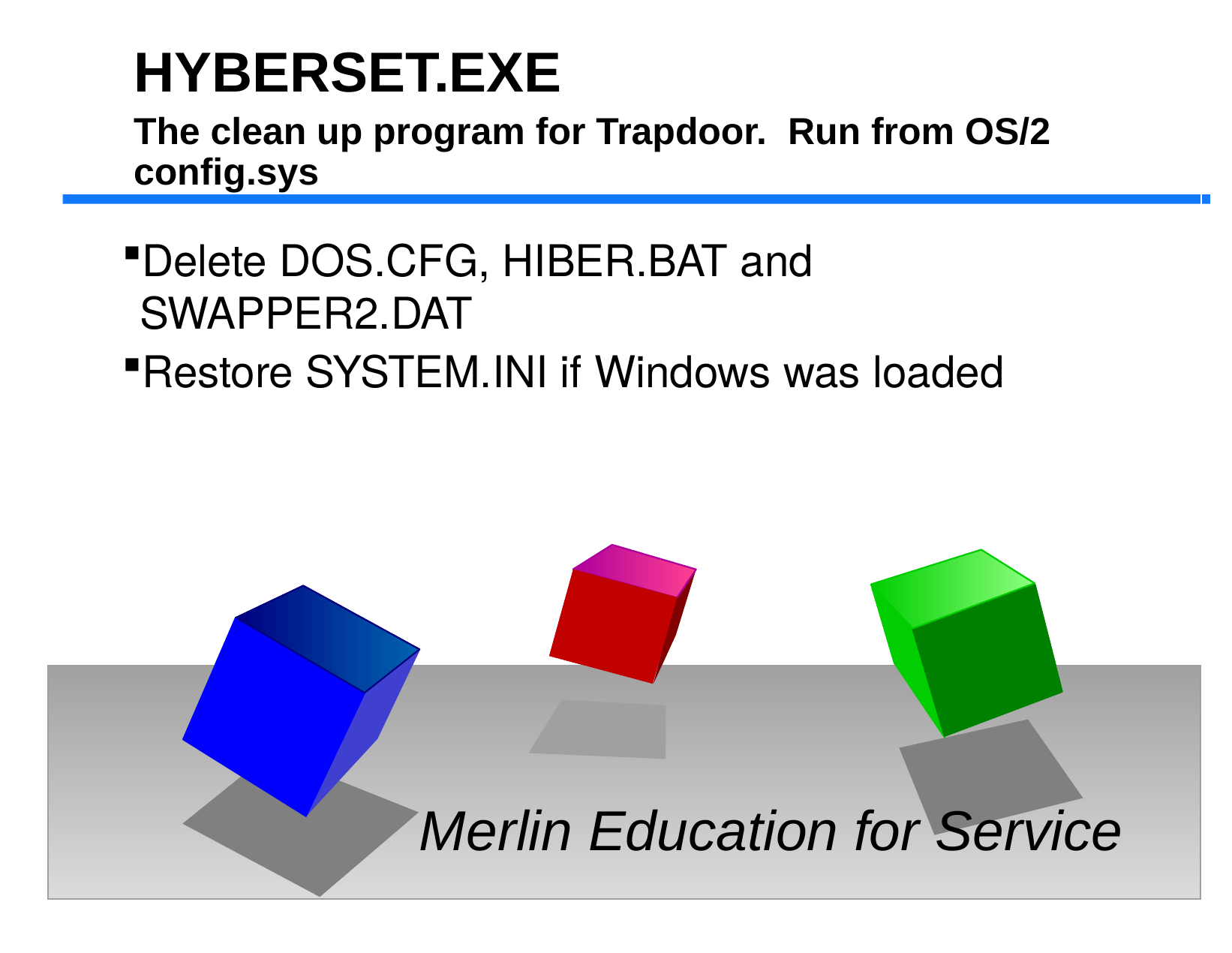

HYBERSET.EXE
The clean up program for Trapdoor.  Run from OS/2 config.sys

Delete DOS.CFG, HIBER.BAT and SWAPPER2.DAT
Restore SYSTEM.INI if Windows was loaded

Merlin Education for Service